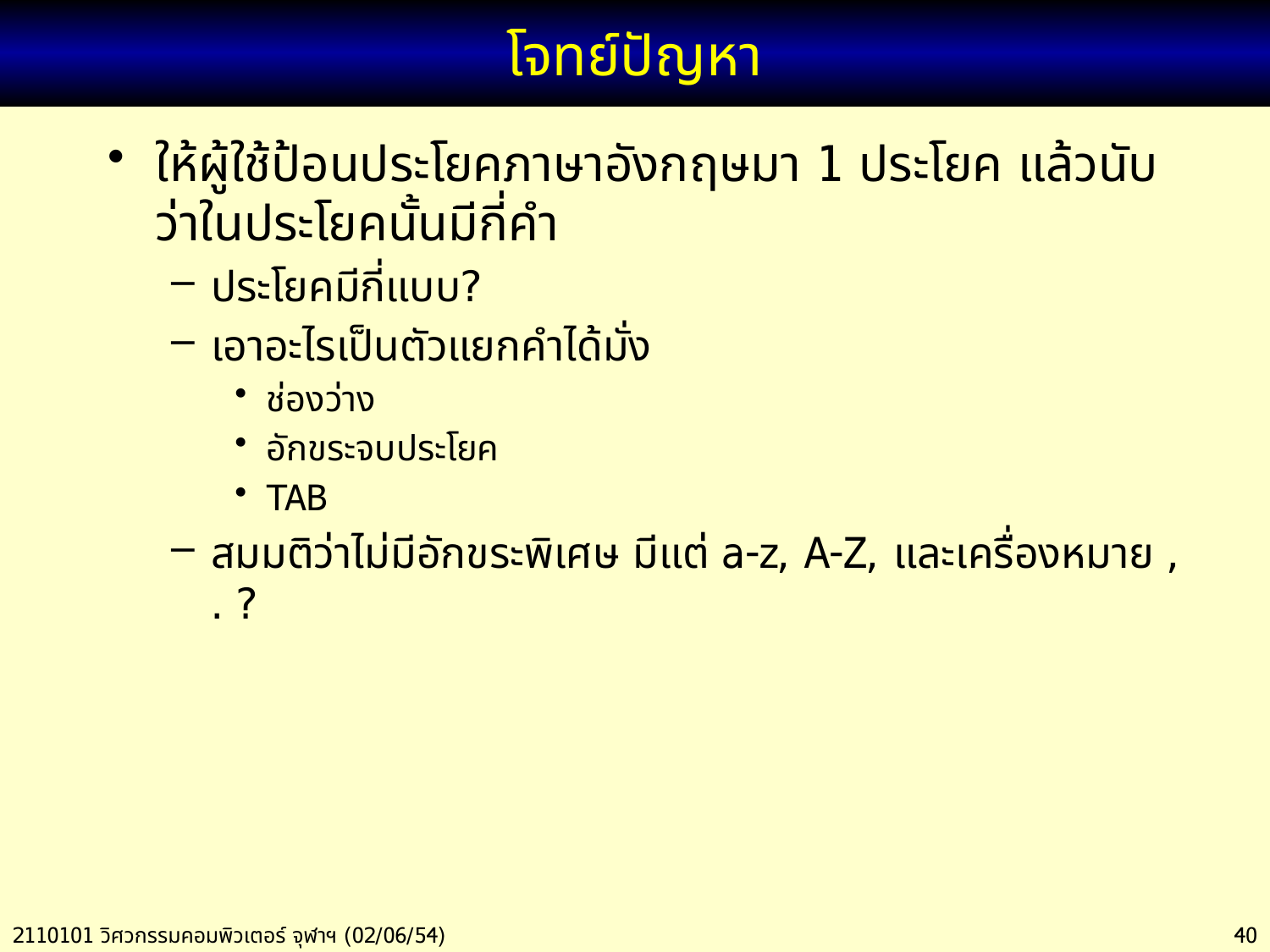

# โจทย์ปัญหา
ให้ผู้ใช้ป้อนประโยคภาษาอังกฤษมา 1 ประโยค แล้วนับว่าในประโยคนั้นมีกี่คำ
ประโยคมีกี่แบบ?
เอาอะไรเป็นตัวแยกคำได้มั่ง
ช่องว่าง
อักขระจบประโยค
TAB
สมมติว่าไม่มีอักขระพิเศษ มีแต่ a-z, A-Z, และเครื่องหมาย , . ?